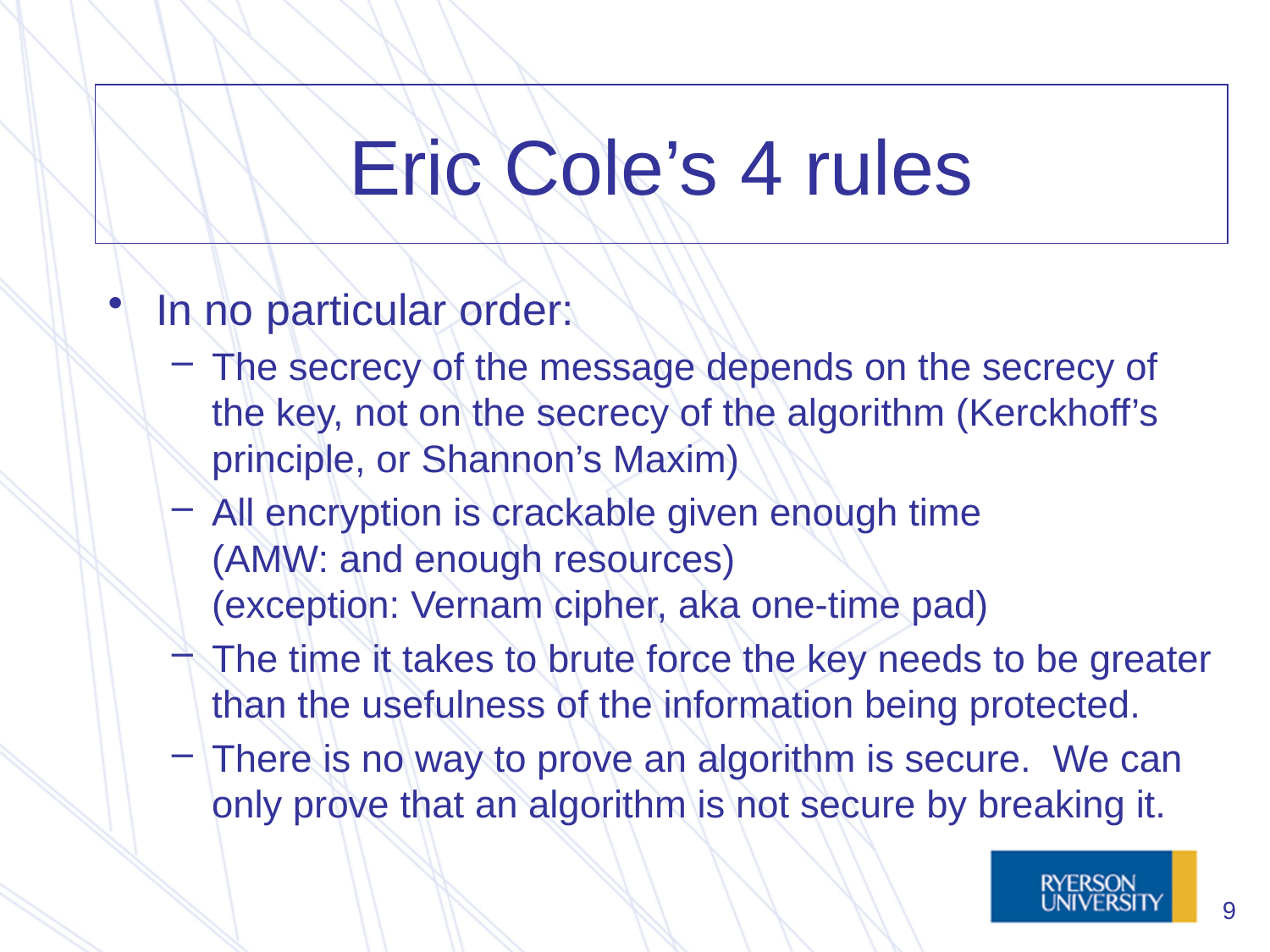

# Eric Cole’s 4 rules
In no particular order:
The secrecy of the message depends on the secrecy of the key, not on the secrecy of the algorithm (Kerckhoff’s principle, or Shannon’s Maxim)‏
All encryption is crackable given enough time
(AMW: and enough resources)
(exception: Vernam cipher, aka one-time pad)‏
The time it takes to brute force the key needs to be greater than the usefulness of the information being protected.
There is no way to prove an algorithm is secure.  We can only prove that an algorithm is not secure by breaking it.
9